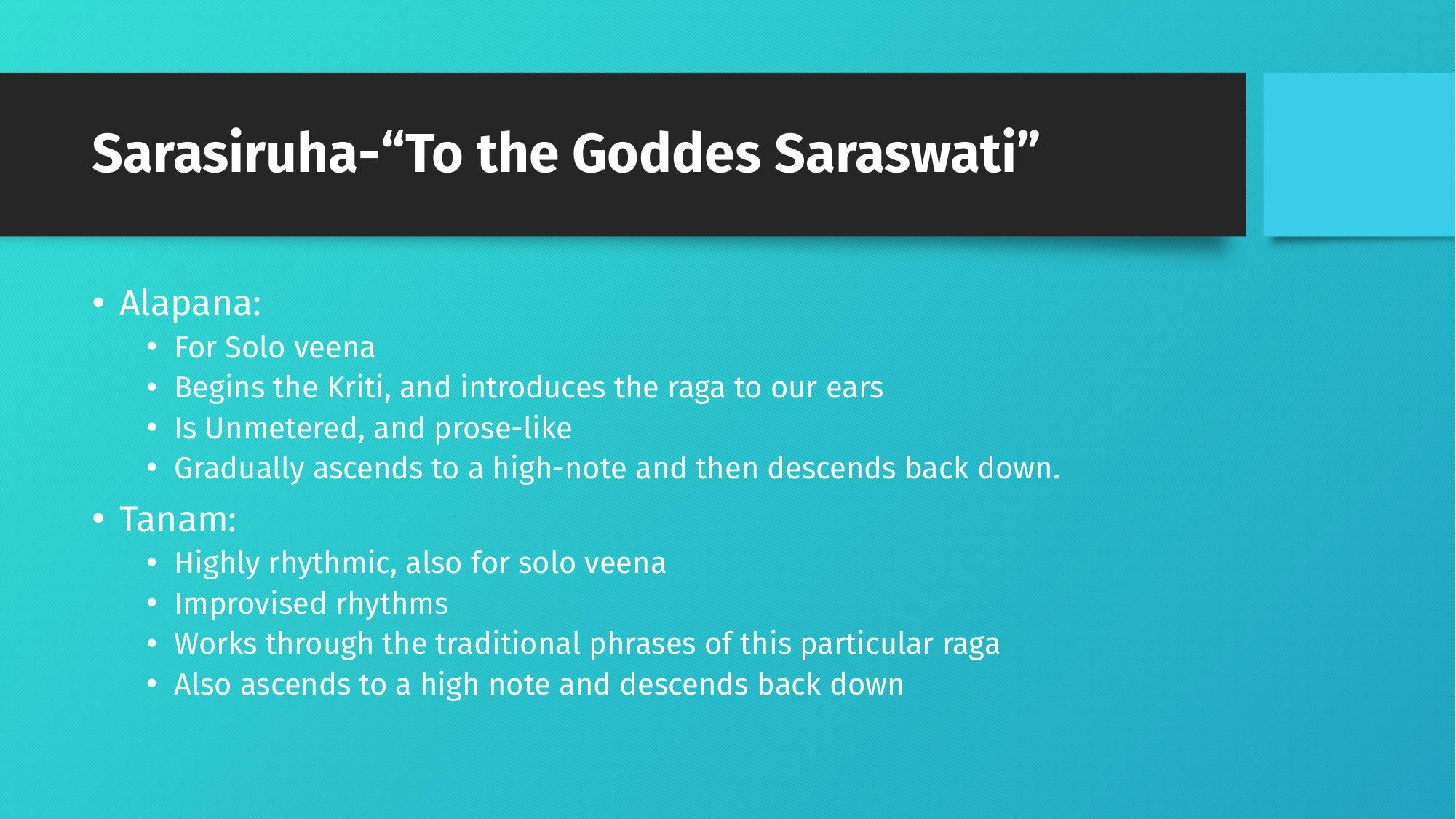

# Sarasiruha-“To the Goddes Saraswati”
Alapana:
For Solo veena
Begins the Kriti, and introduces the raga to our ears
Is Unmetered, and prose-like
Gradually ascends to a high-note and then descends back down.
Tanam:
Highly rhythmic, also for solo veena
Improvised rhythms
Works through the traditional phrases of this particular raga
Also ascends to a high note and descends back down